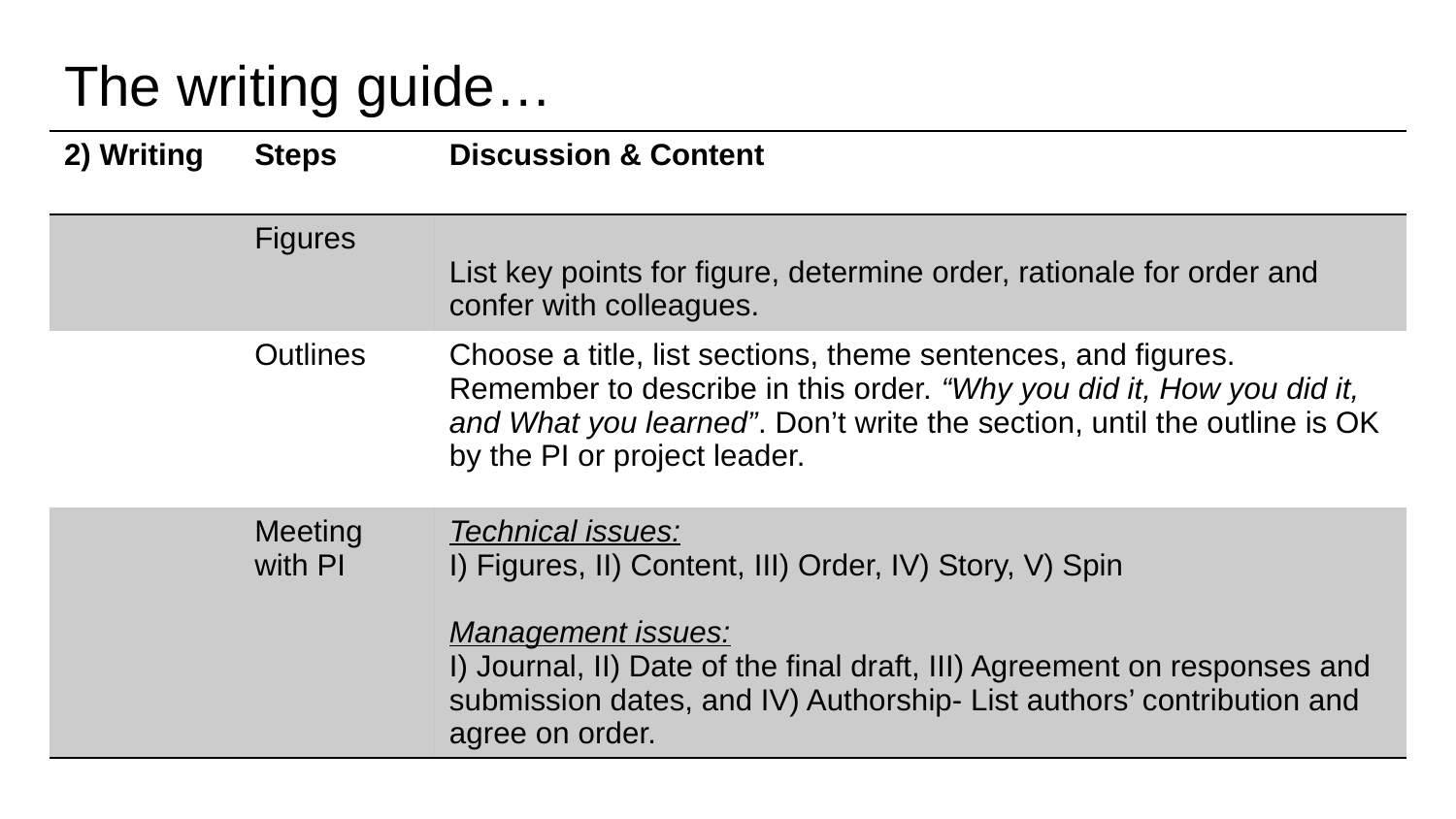

# The writing guide…
| 2) Writing | Steps | Discussion & Content |
| --- | --- | --- |
|  | Figures | List key points for figure, determine order, rationale for order and confer with colleagues. |
|  | Outlines | Choose a title, list sections, theme sentences, and figures. Remember to describe in this order. “Why you did it, How you did it, and What you learned”. Don’t write the section, until the outline is OK by the PI or project leader. |
|  | Meeting with PI | Technical issues: I) Figures, II) Content, III) Order, IV) Story, V) Spin Management issues: I) Journal, II) Date of the final draft, III) Agreement on responses and submission dates, and IV) Authorship- List authors’ contribution and agree on order. |